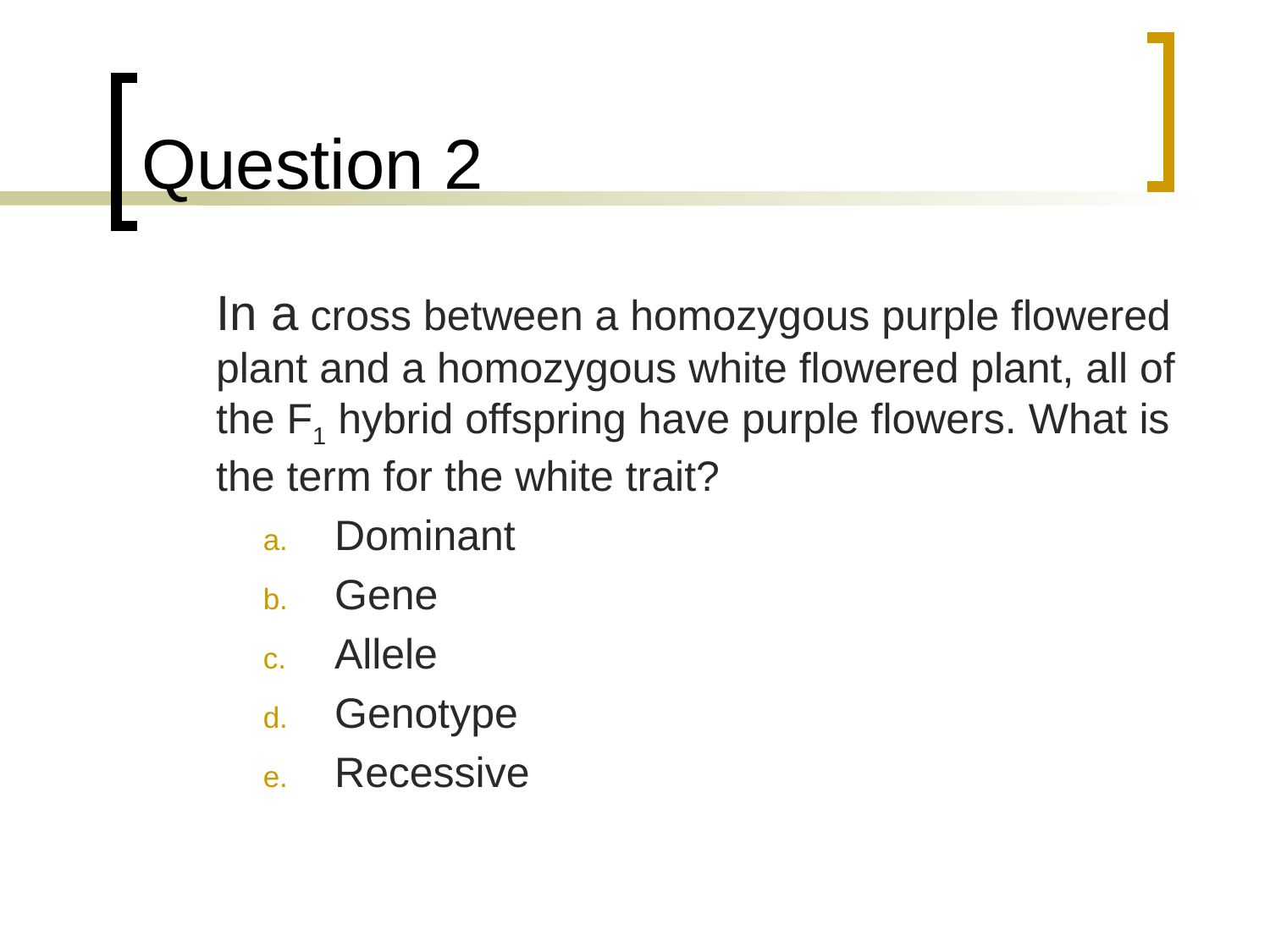

# Question 2
	In a cross between a homozygous purple flowered plant and a homozygous white flowered plant, all of the F1 hybrid offspring have purple flowers. What is the term for the white trait?
Dominant
Gene
Allele
Genotype
Recessive